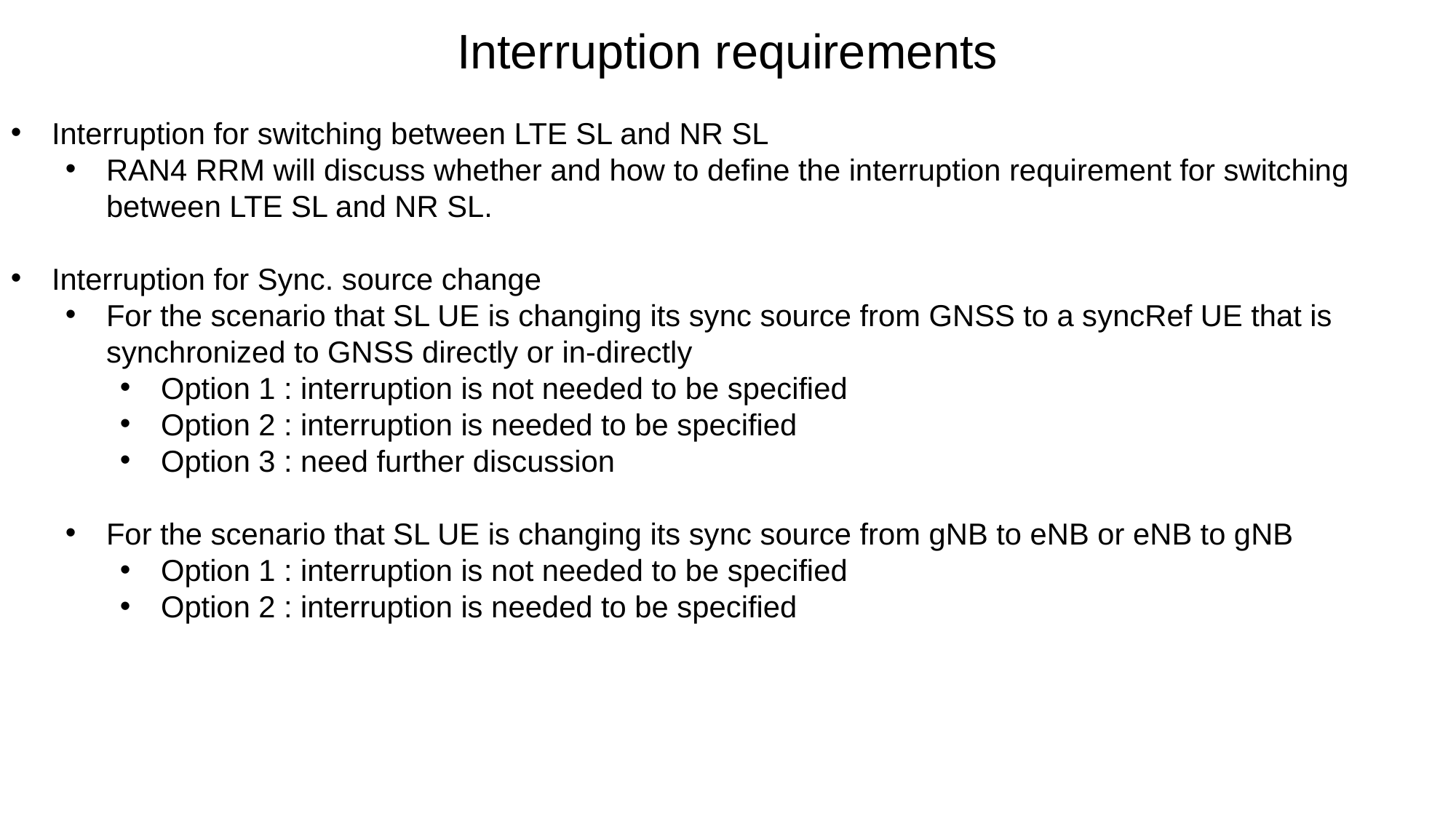

Interruption requirements
Interruption for switching between LTE SL and NR SL
RAN4 RRM will discuss whether and how to define the interruption requirement for switching between LTE SL and NR SL.

Interruption for Sync. source change
For the scenario that SL UE is changing its sync source from GNSS to a syncRef UE that is synchronized to GNSS directly or in-directly
Option 1 : interruption is not needed to be specified
Option 2 : interruption is needed to be specified
Option 3 : need further discussion

For the scenario that SL UE is changing its sync source from gNB to eNB or eNB to gNB
Option 1 : interruption is not needed to be specified
Option 2 : interruption is needed to be specified